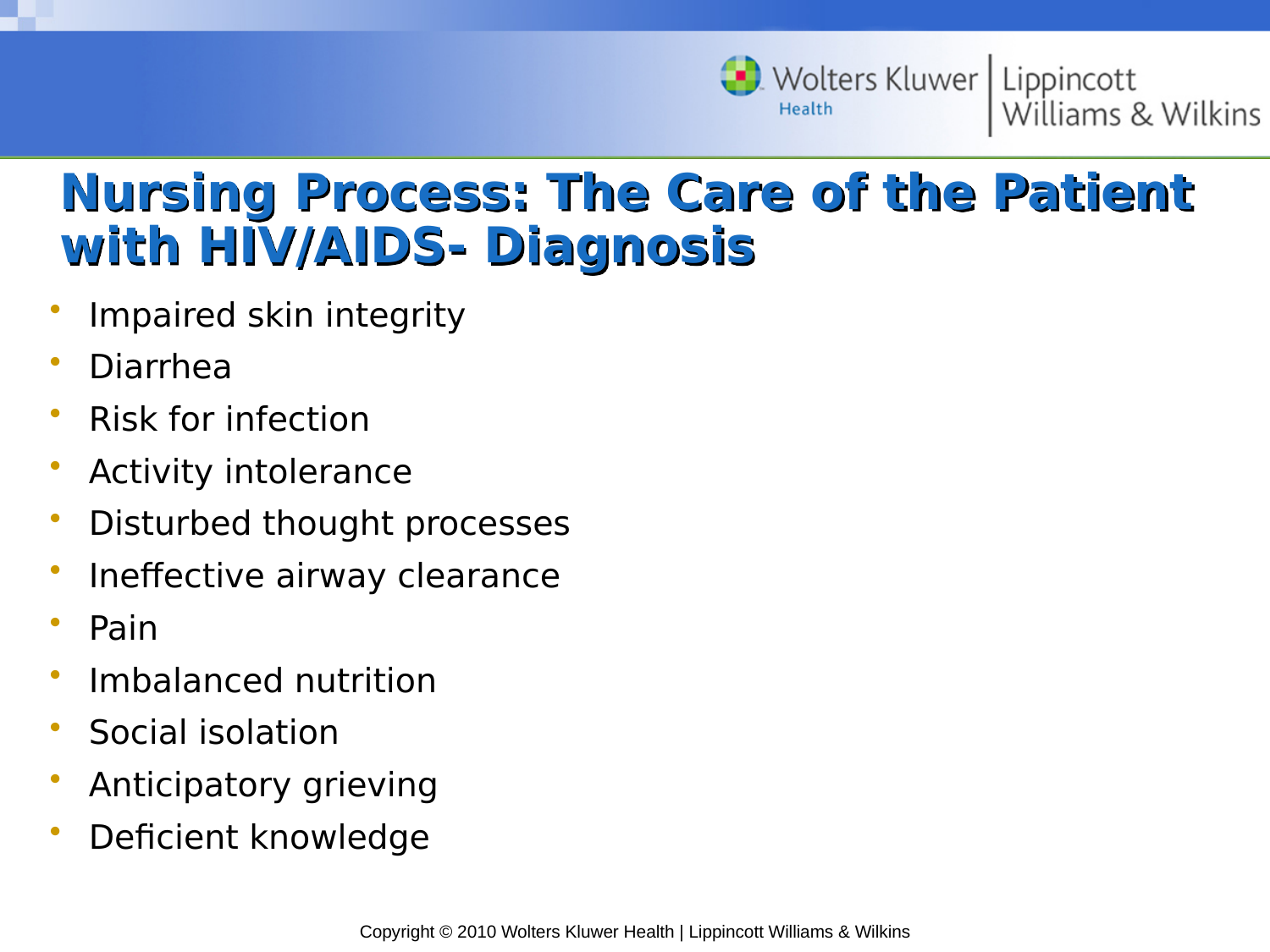

# Nursing Process: The Care of the Patient with HIV/AIDS- Diagnosis

Impaired skin integrity
Diarrhea
Risk for infection
Activity intolerance
Disturbed thought processes
Ineffective airway clearance
Pain
Imbalanced nutrition
Social isolation
Anticipatory grieving
Deficient knowledge